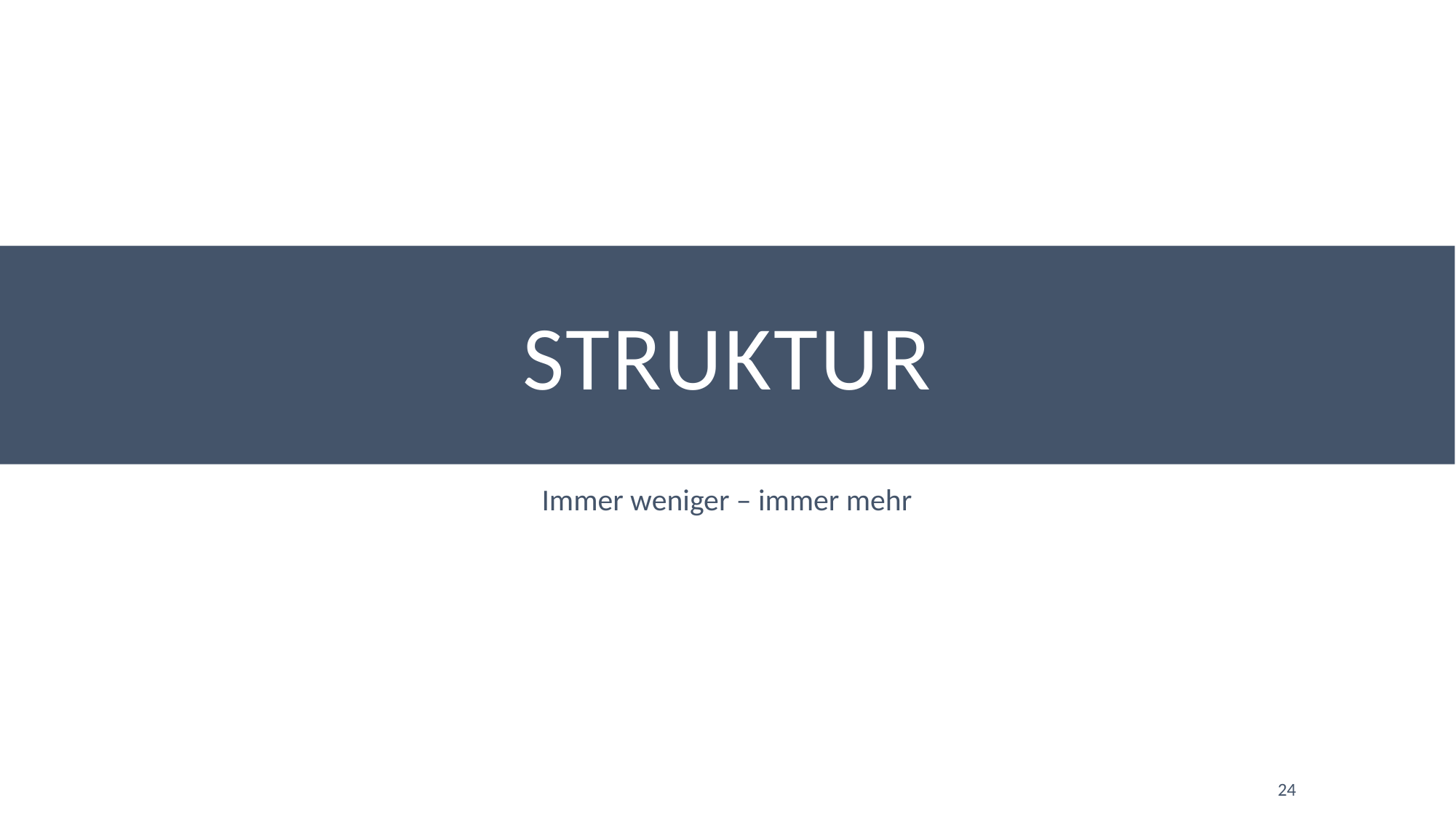

# Struktur
Immer weniger – immer mehr
24